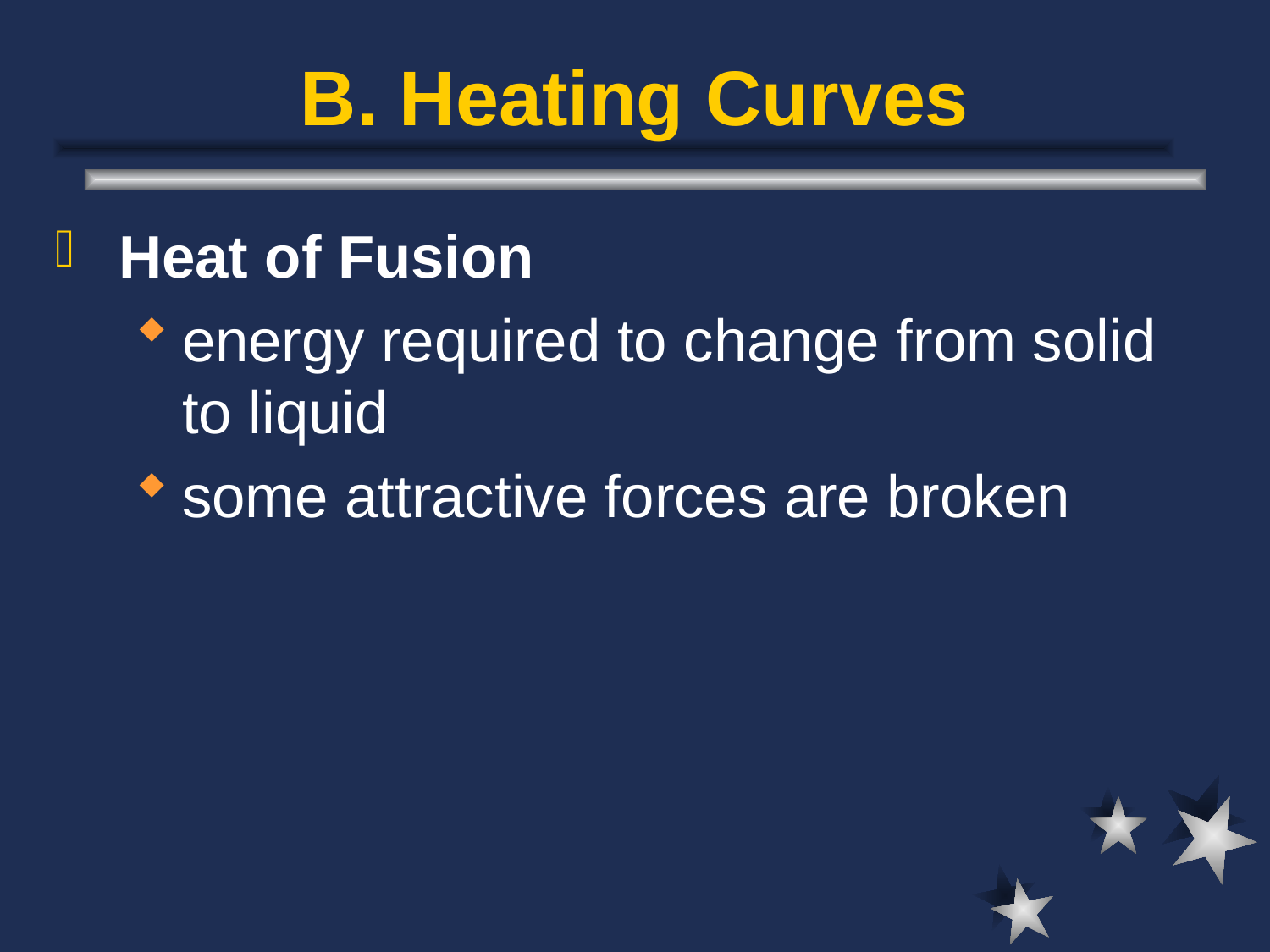

# B. Heating Curves
Heat of Fusion
energy required to change from solid to liquid
some attractive forces are broken